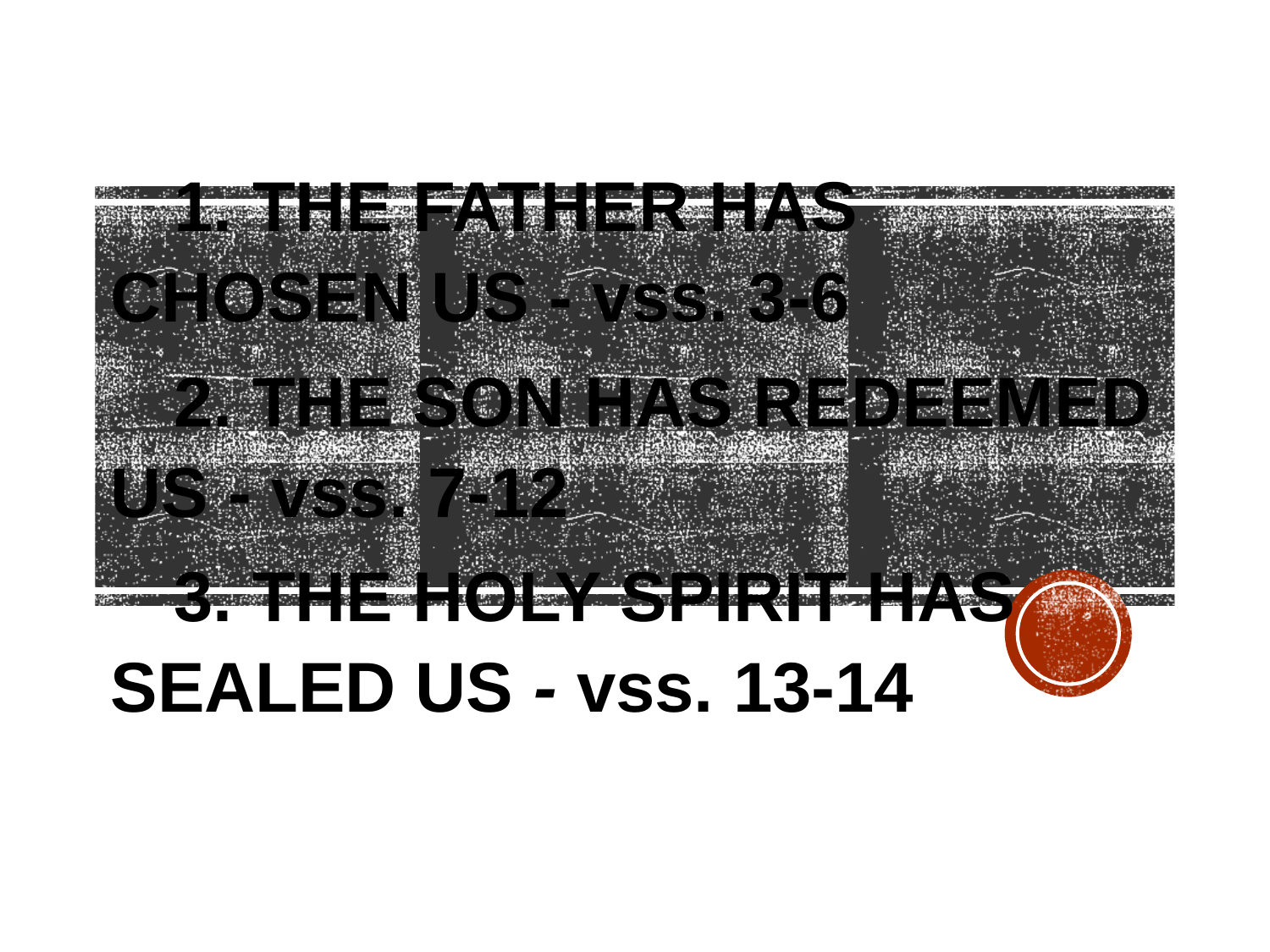

1. THE FATHER HAS CHOSEN US - vss. 3-6
2. THE SON HAS REDEEMED US - vss. 7-12
3. THE HOLY SPIRIT HAS SEALED US - vss. 13-14